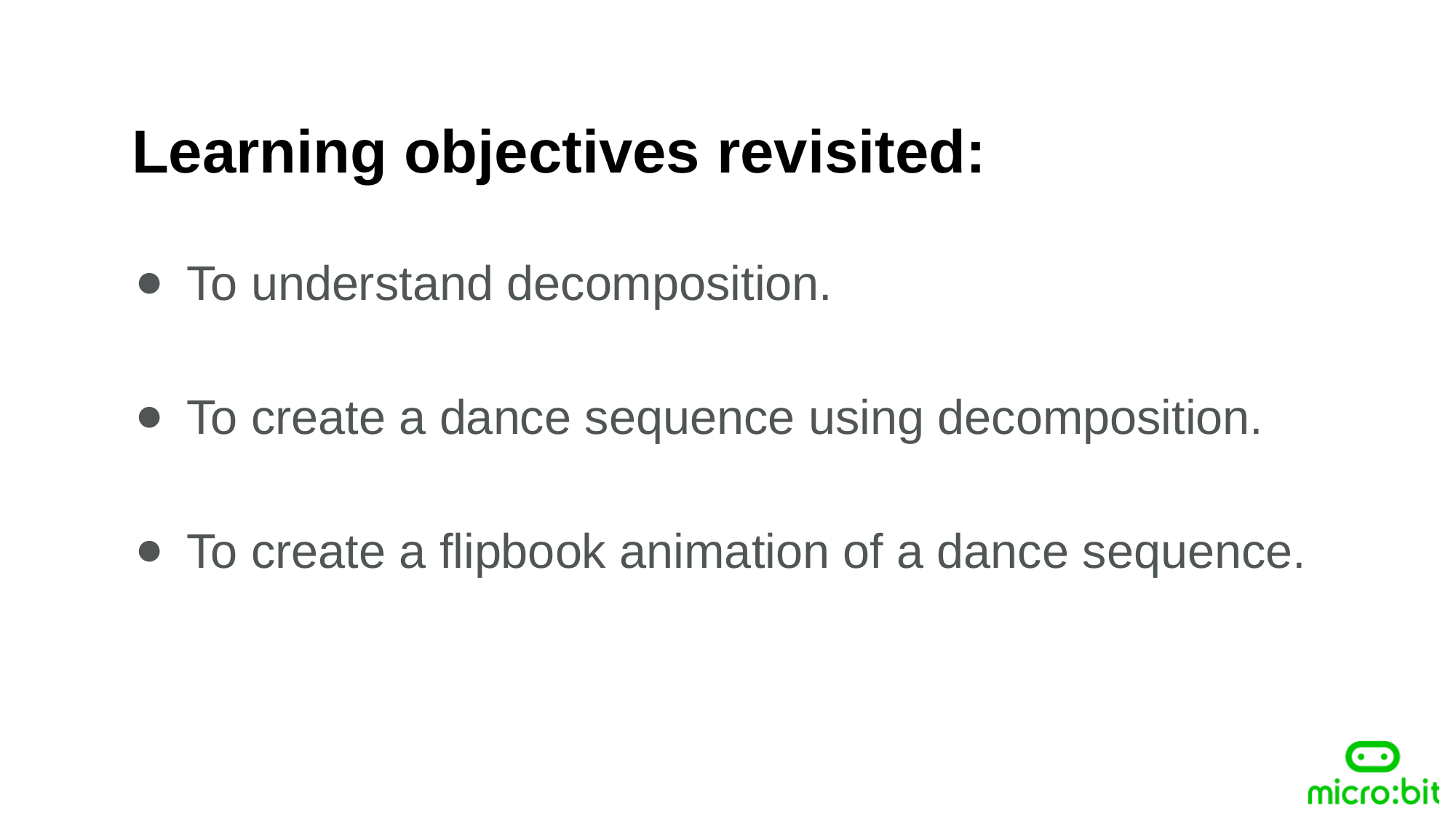

Learning objectives revisited:

To understand decomposition.

To create a dance sequence using decomposition.

To create a flipbook animation of a dance sequence.